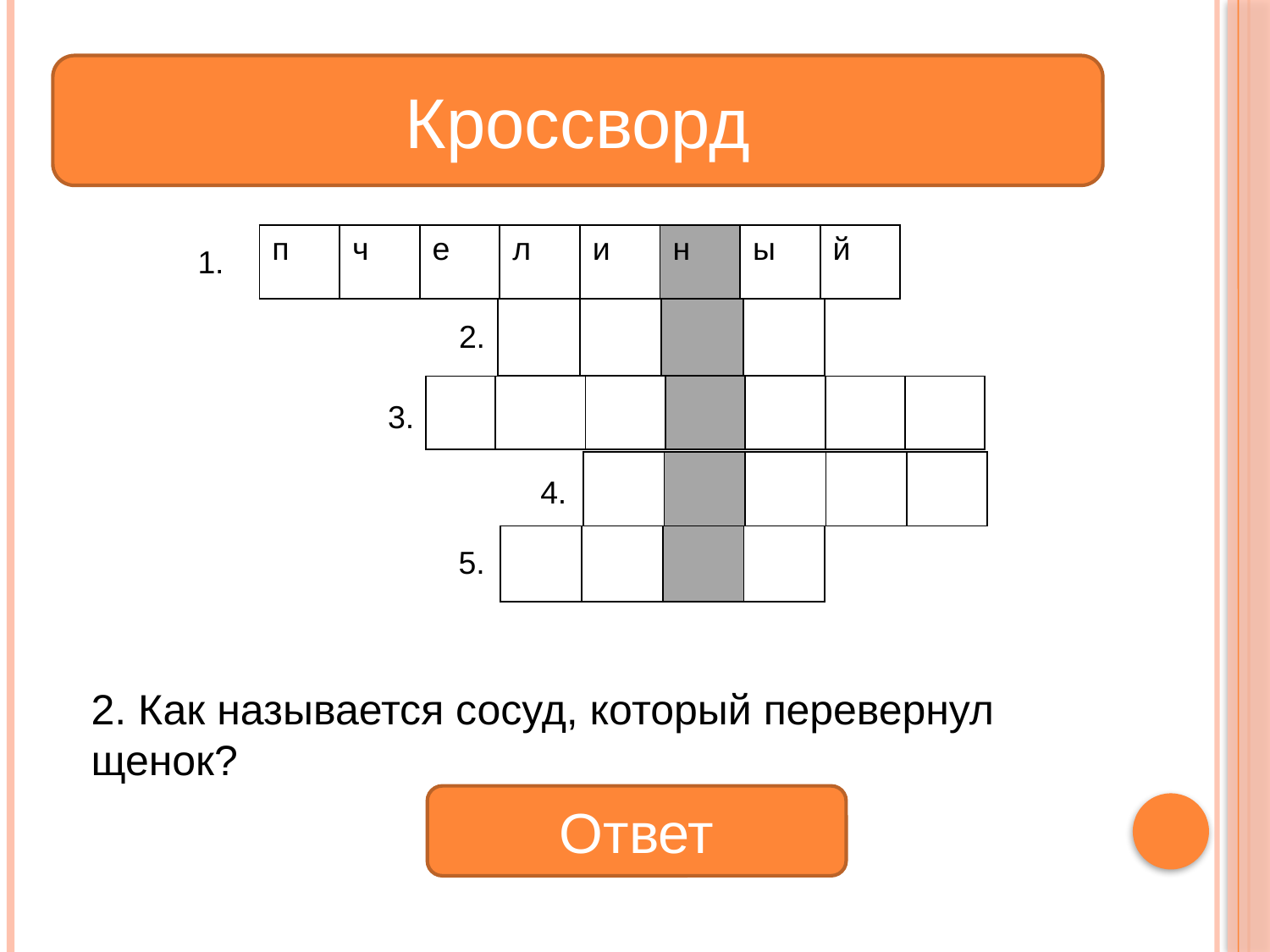

#
Кроссворд
| п | ч | е | л | и | н | ы | й |
| --- | --- | --- | --- | --- | --- | --- | --- |
1.
|  |  |  |  |
| --- | --- | --- | --- |
2.
|  |  |  |  |  |  |  |
| --- | --- | --- | --- | --- | --- | --- |
3.
|  |  |  |  |  |
| --- | --- | --- | --- | --- |
4.
|  |  |  |  |
| --- | --- | --- | --- |
5.
2. Как называется сосуд, который перевернул щенок?
Ответ